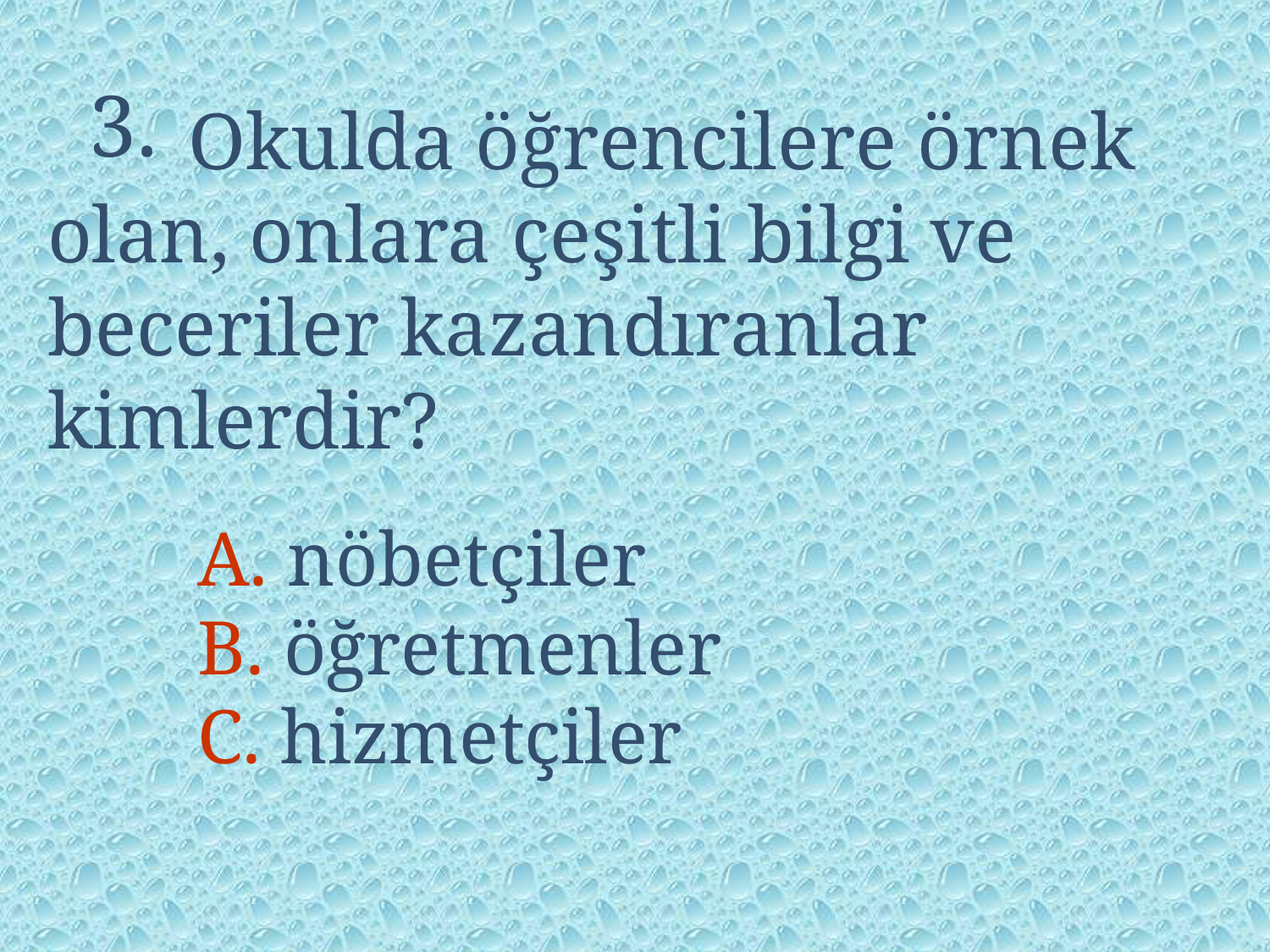

3.
       Okulda öğrencilere örnek olan, onlara çeşitli bilgi ve beceriler kazandıranlar kimlerdir?
A. nöbetçiler
B. öğretmenler
C. hizmetçiler